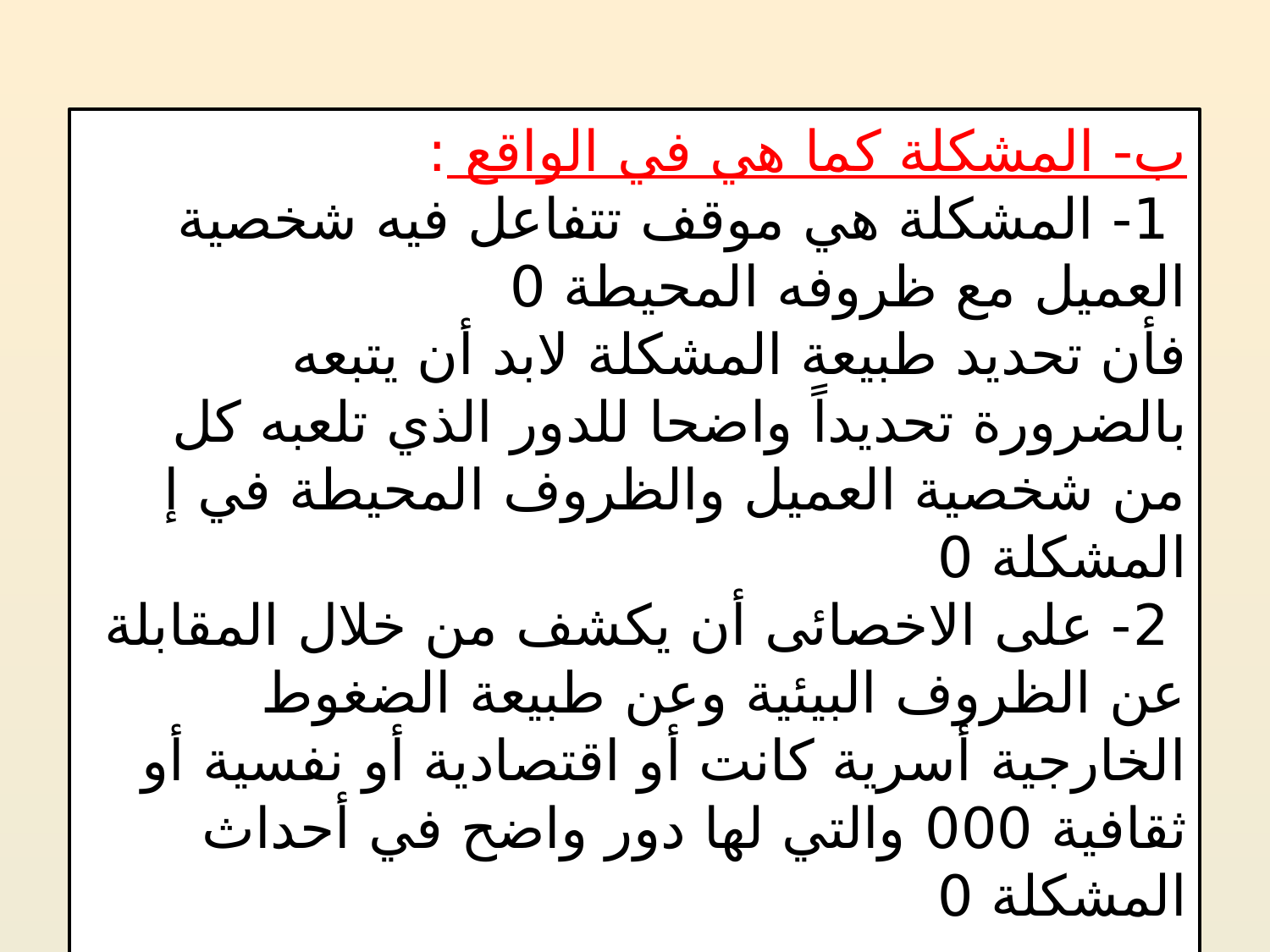

ب- المشكلة كما هي في الواقع :
 1- المشكلة هي موقف تتفاعل فيه شخصية العميل مع ظروفه المحيطة 0
فأن تحديد طبيعة المشكلة لابد أن يتبعه بالضرورة تحديداً واضحا للدور الذي تلعبه كل من شخصية العميل والظروف المحيطة في إ المشكلة 0
 2- على الاخصائى أن يكشف من خلال المقابلة عن الظروف البيئية وعن طبيعة الضغوط الخارجية أسرية كانت أو اقتصادية أو نفسية أو ثقافية 000 والتي لها دور واضح في أحداث المشكلة 0